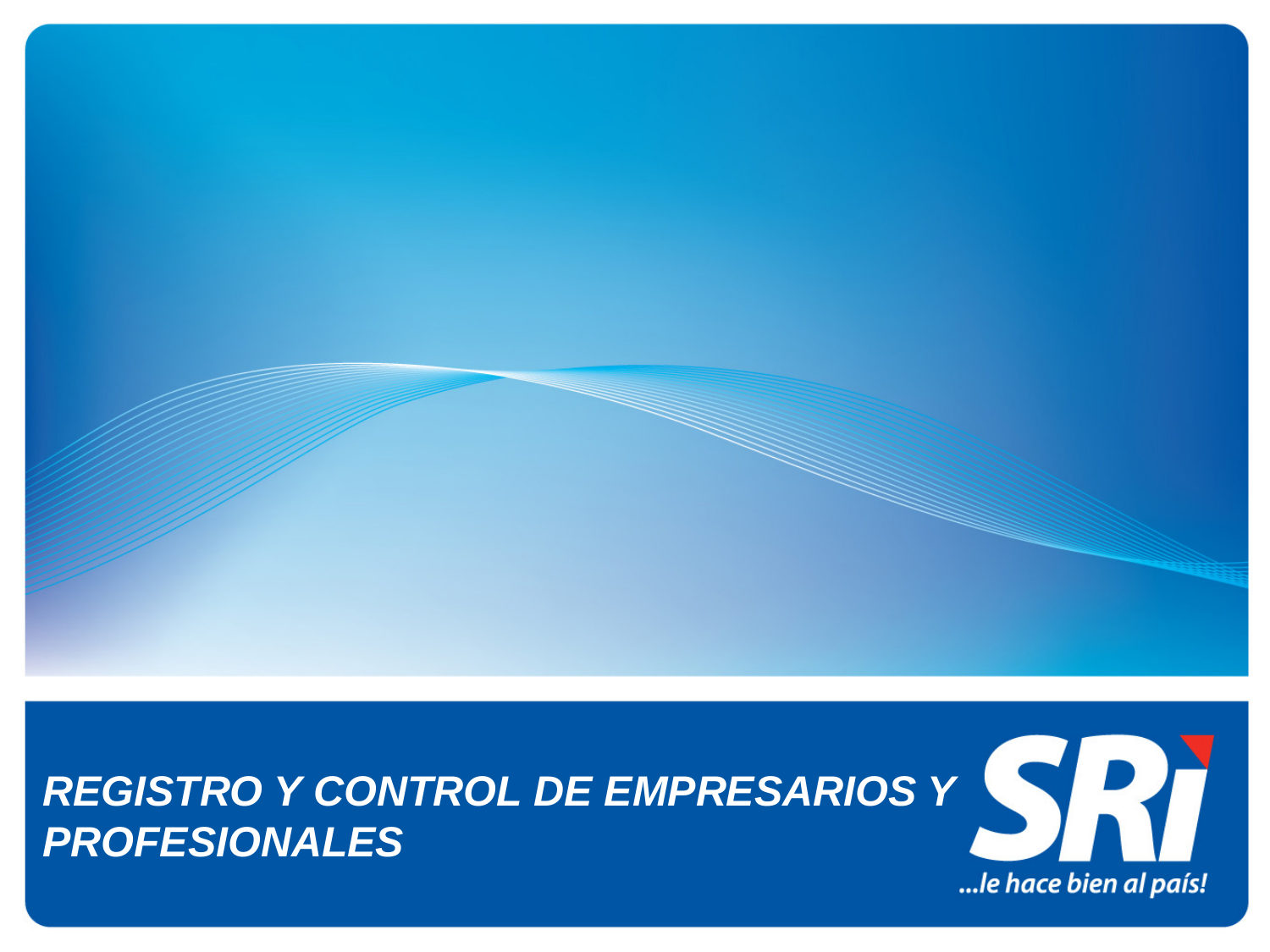

REGISTRO Y CONTROL DE EMPRESARIOS Y PROFESIONALES